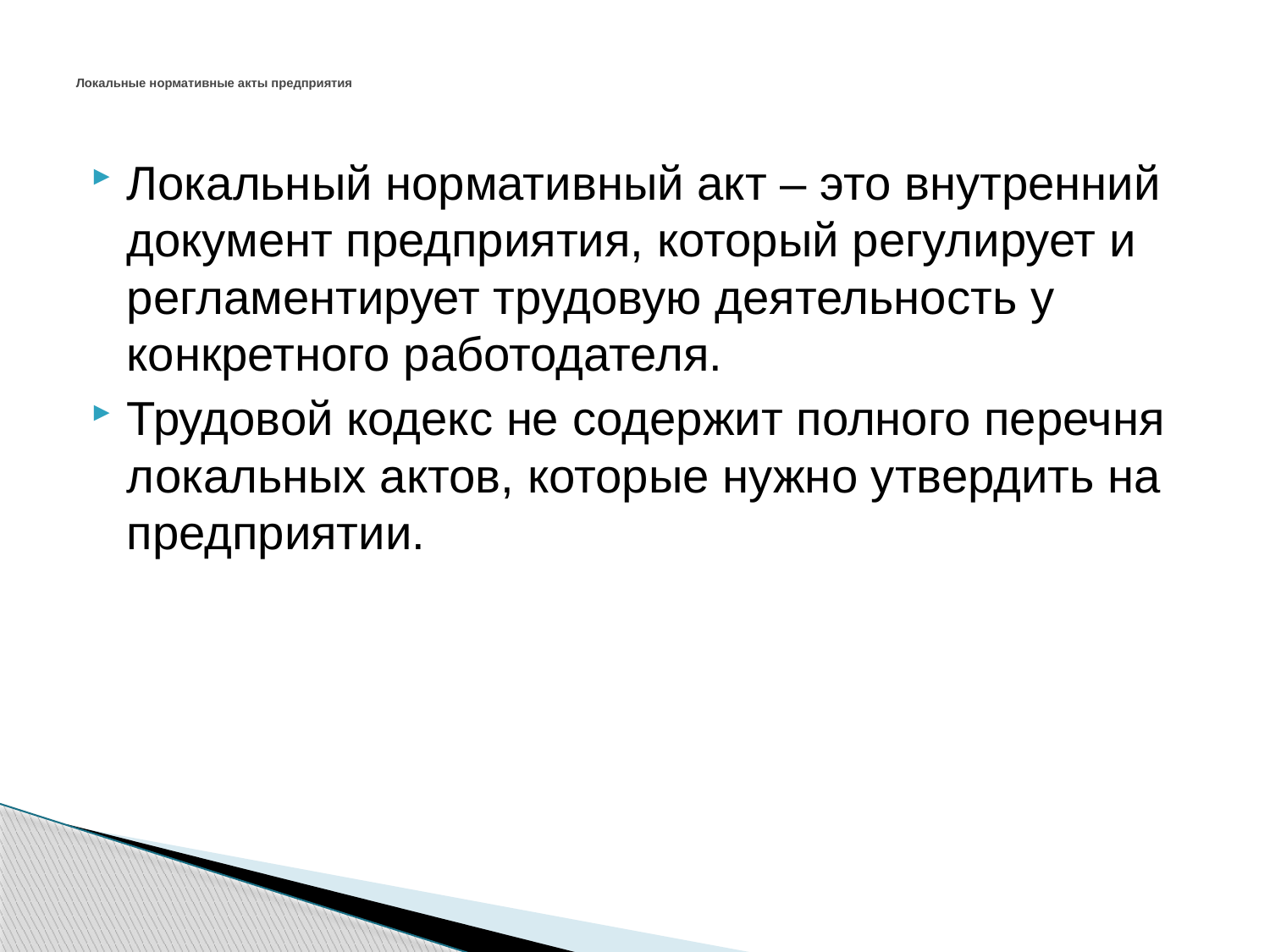

# Локальные нормативные акты предприятия
Локальный нормативный акт – это внутренний документ предприятия, который регулирует и регламентирует трудовую деятельность у конкретного работодателя.
Трудовой кодекс не содержит полного перечня локальных актов, которые нужно утвердить на предприятии.